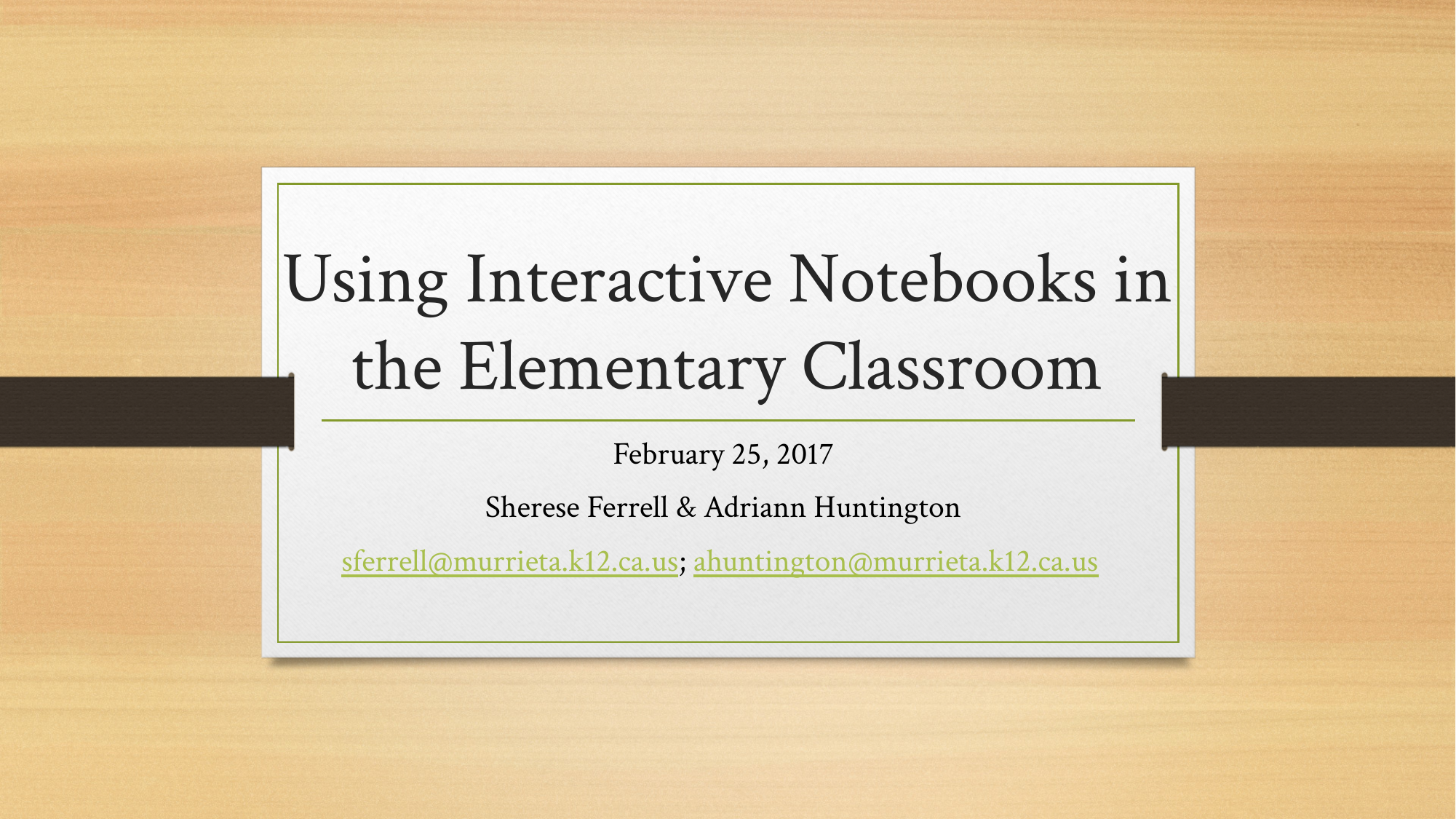

# Using Interactive Notebooks in the Elementary Classroom
February 25, 2017
Sherese Ferrell & Adriann Huntington
sferrell@murrieta.k12.ca.us; ahuntington@murrieta.k12.ca.us